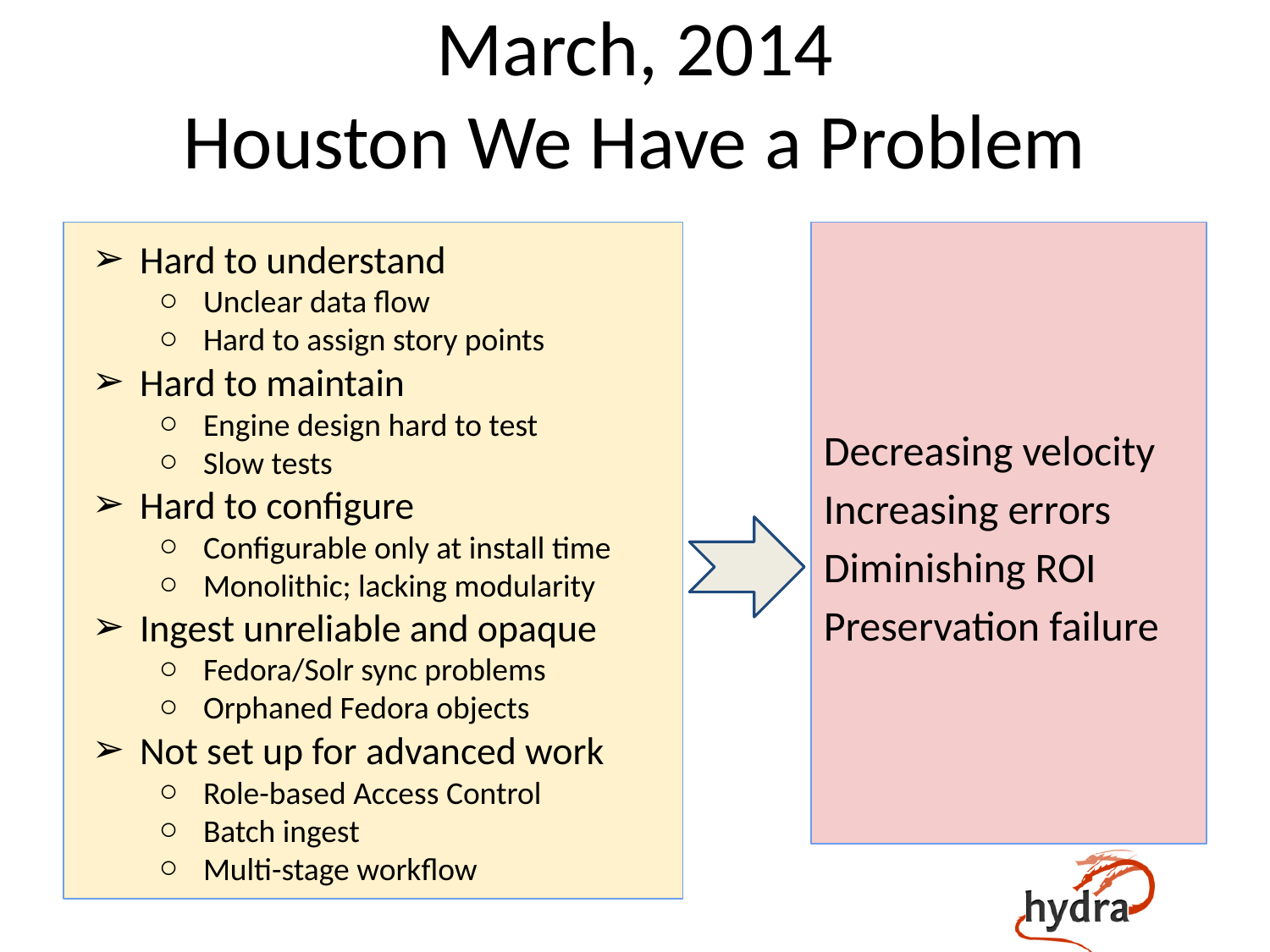

# March, 2014 Houston We Have a Problem
Hard to understand
Unclear data flow
Hard to assign story points
Hard to maintain
Engine design hard to test
Slow tests
Hard to configure
Configurable only at install time
Monolithic; lacking modularity
Ingest unreliable and opaque
Fedora/Solr sync problems
Orphaned Fedora objects
Not set up for advanced work
Role-based Access Control
Batch ingest
Multi-stage workflow
Decreasing velocity
Increasing errors
Diminishing ROI
Preservation failure